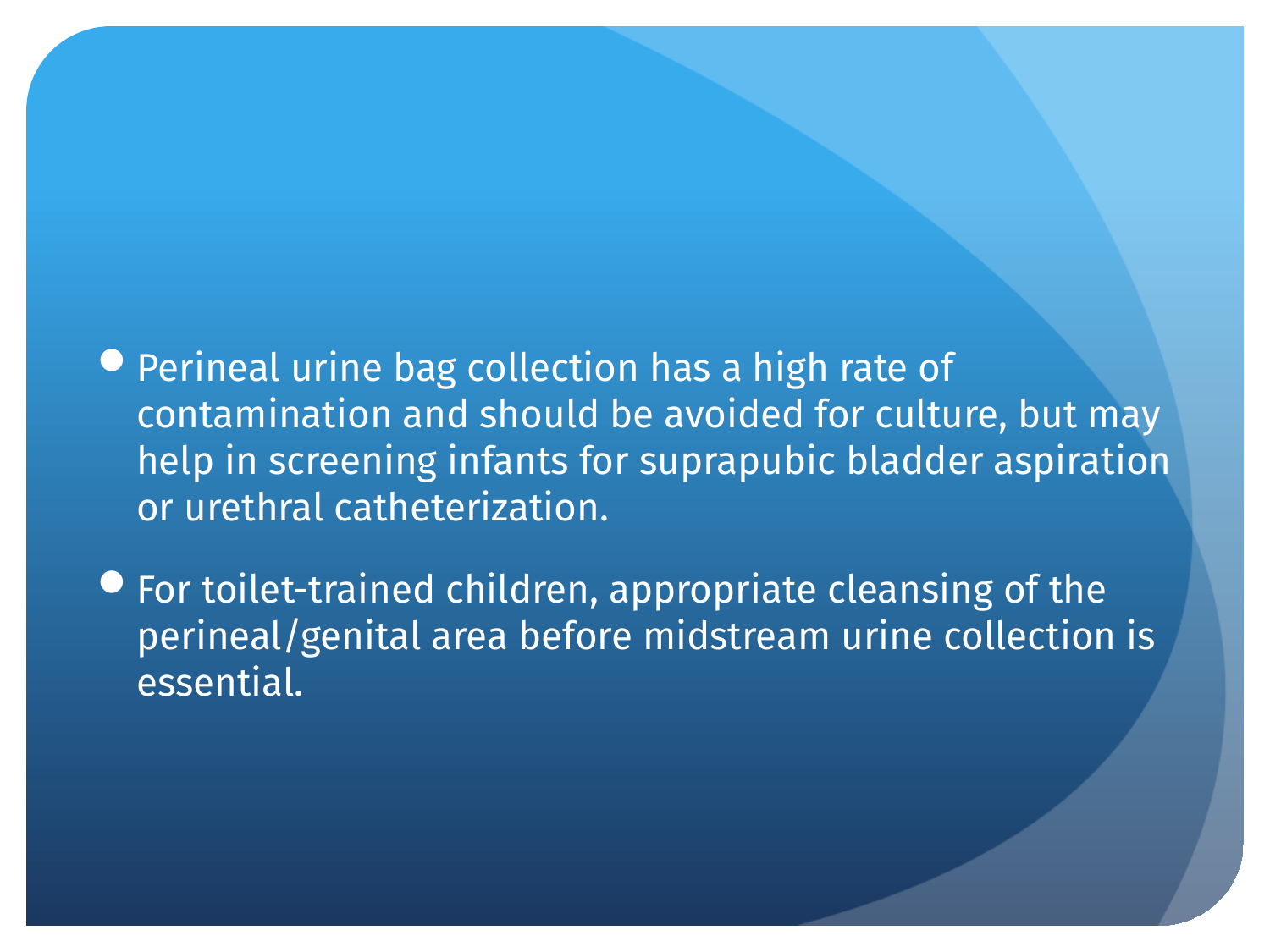

#
Perineal urine bag collection has a high rate of contamination and should be avoided for culture, but may help in screening infants for suprapubic bladder aspiration or urethral catheterization.
For toilet-trained children, appropriate cleansing of the perineal/genital area before midstream urine collection is essential.